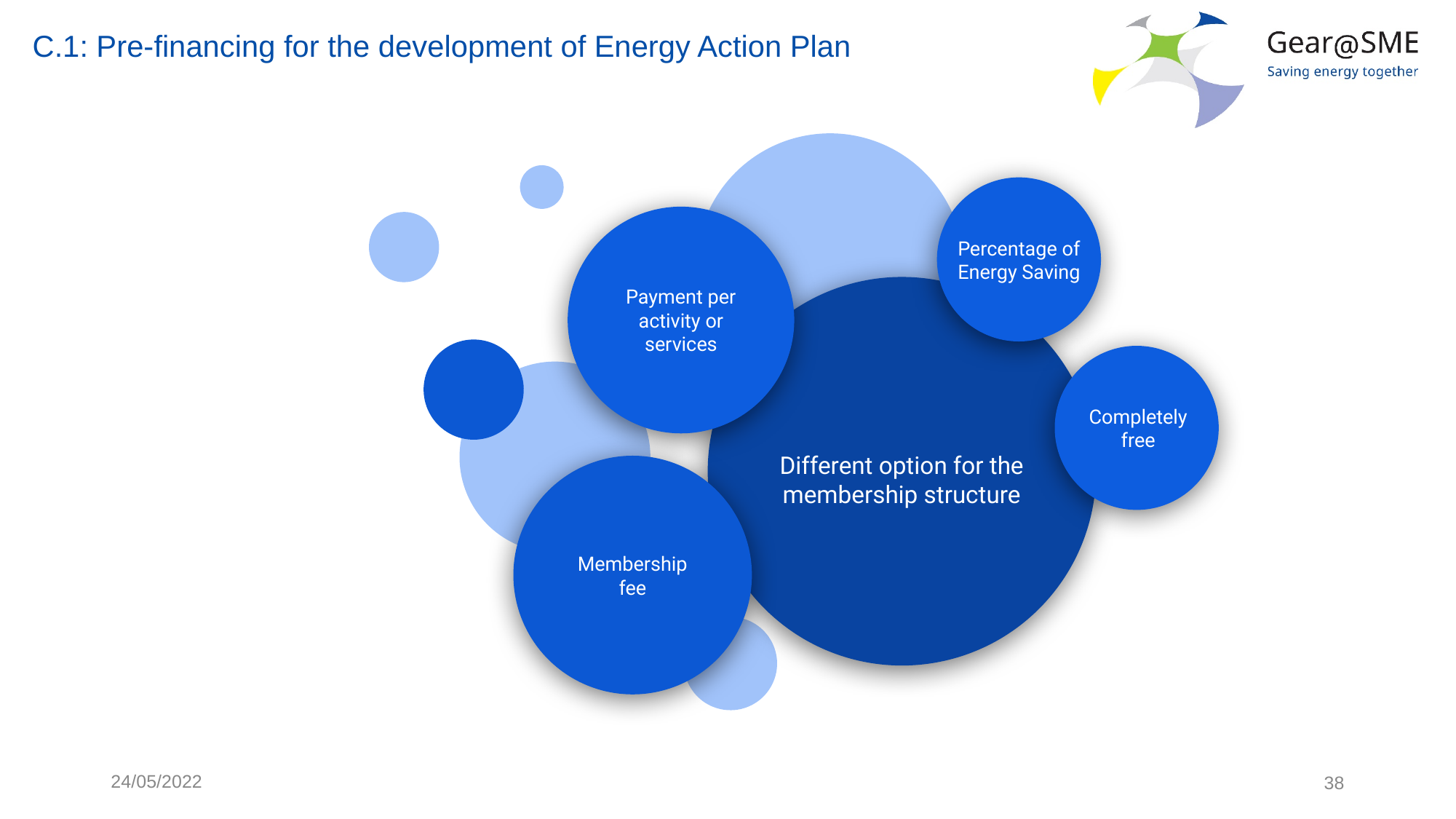

# C.1: Pre-financing for the development of Energy Action Plan

Percentage of Energy Saving

Payment per activity or services

Different option for the membership structure

Completely free

Membership fee

24/05/2022
38